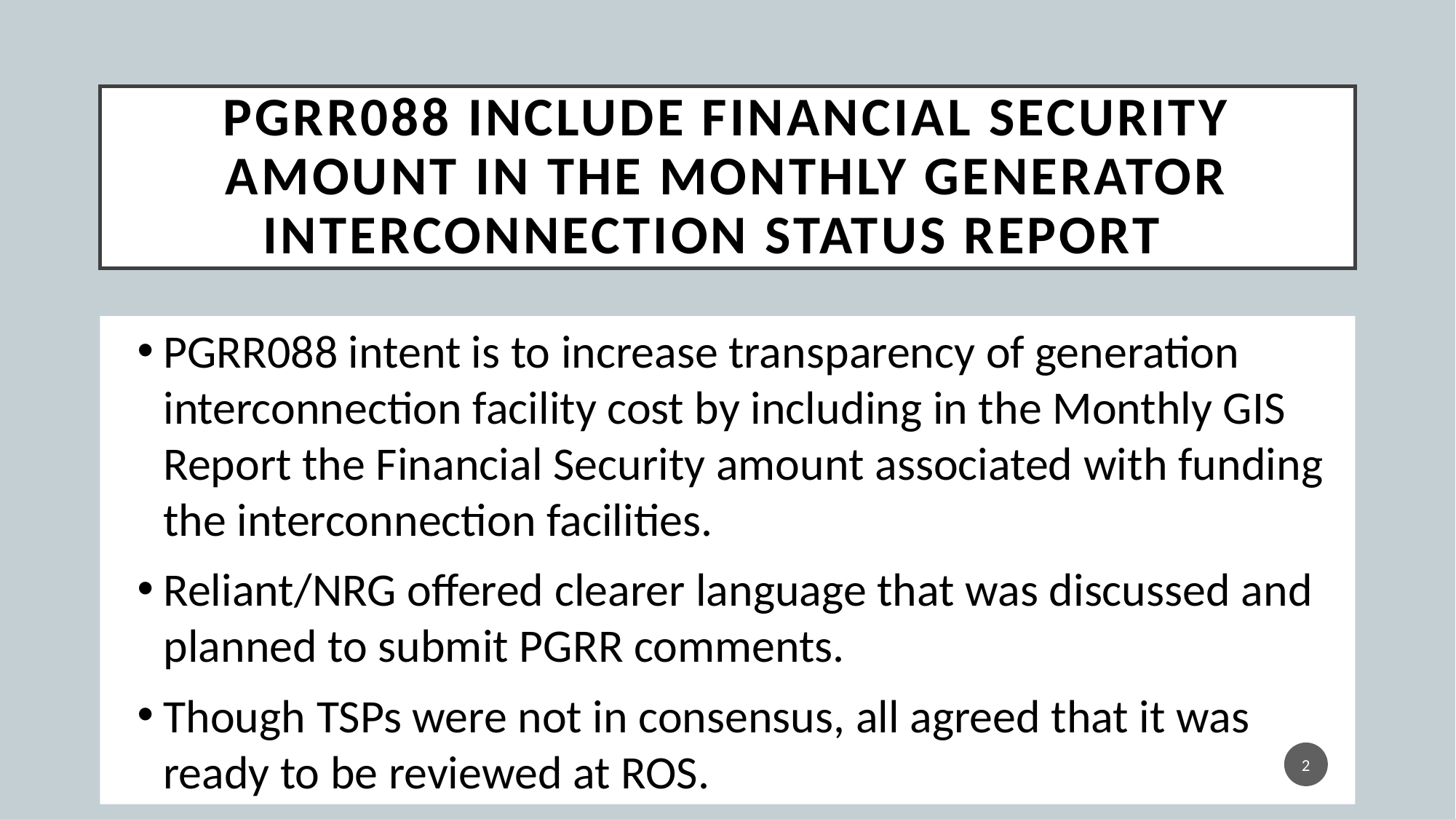

# PGRR088 Include Financial Security Amount in the Monthly Generator Interconnection Status Report
PGRR088 intent is to increase transparency of generation interconnection facility cost by including in the Monthly GIS Report the Financial Security amount associated with funding the interconnection facilities.
Reliant/NRG offered clearer language that was discussed and planned to submit PGRR comments.
Though TSPs were not in consensus, all agreed that it was ready to be reviewed at ROS.

2